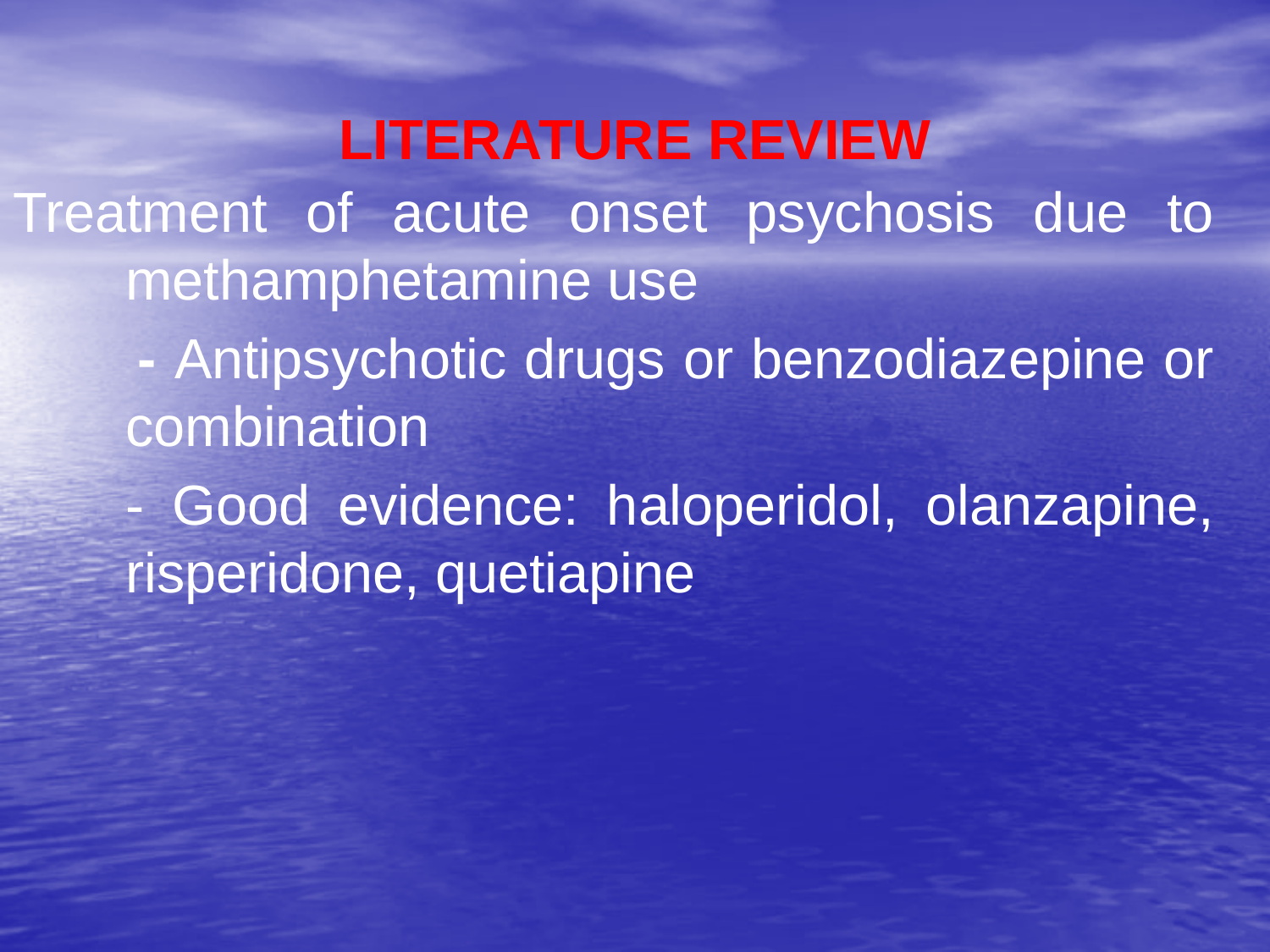

# LITERATURE REVIEW
Treatment of acute onset psychosis due to methamphetamine use
       - Antipsychotic drugs or benzodiazepine or combination
	- Good evidence: haloperidol, olanzapine, risperidone, quetiapine